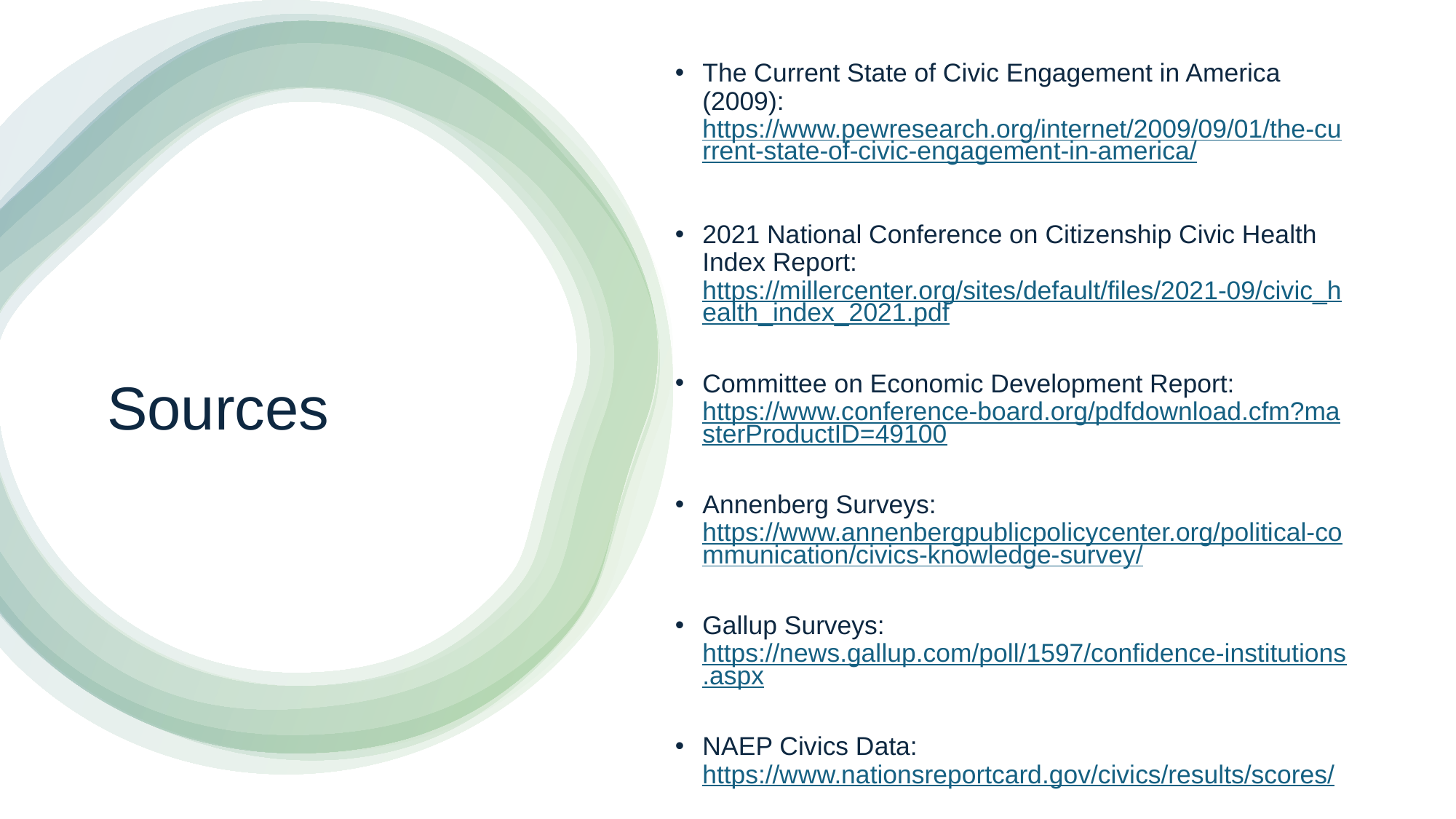

The Current State of Civic Engagement in America (2009): https://www.pewresearch.org/internet/2009/09/01/the-current-state-of-civic-engagement-in-america/

2021 National Conference on Citizenship Civic Health Index Report: https://millercenter.org/sites/default/files/2021-09/civic_health_index_2021.pdf
Committee on Economic Development Report: https://www.conference-board.org/pdfdownload.cfm?masterProductID=49100
Annenberg Surveys: https://www.annenbergpublicpolicycenter.org/political-communication/civics-knowledge-survey/
Gallup Surveys: https://news.gallup.com/poll/1597/confidence-institutions.aspx
NAEP Civics Data: https://www.nationsreportcard.gov/civics/results/scores/

# Sources